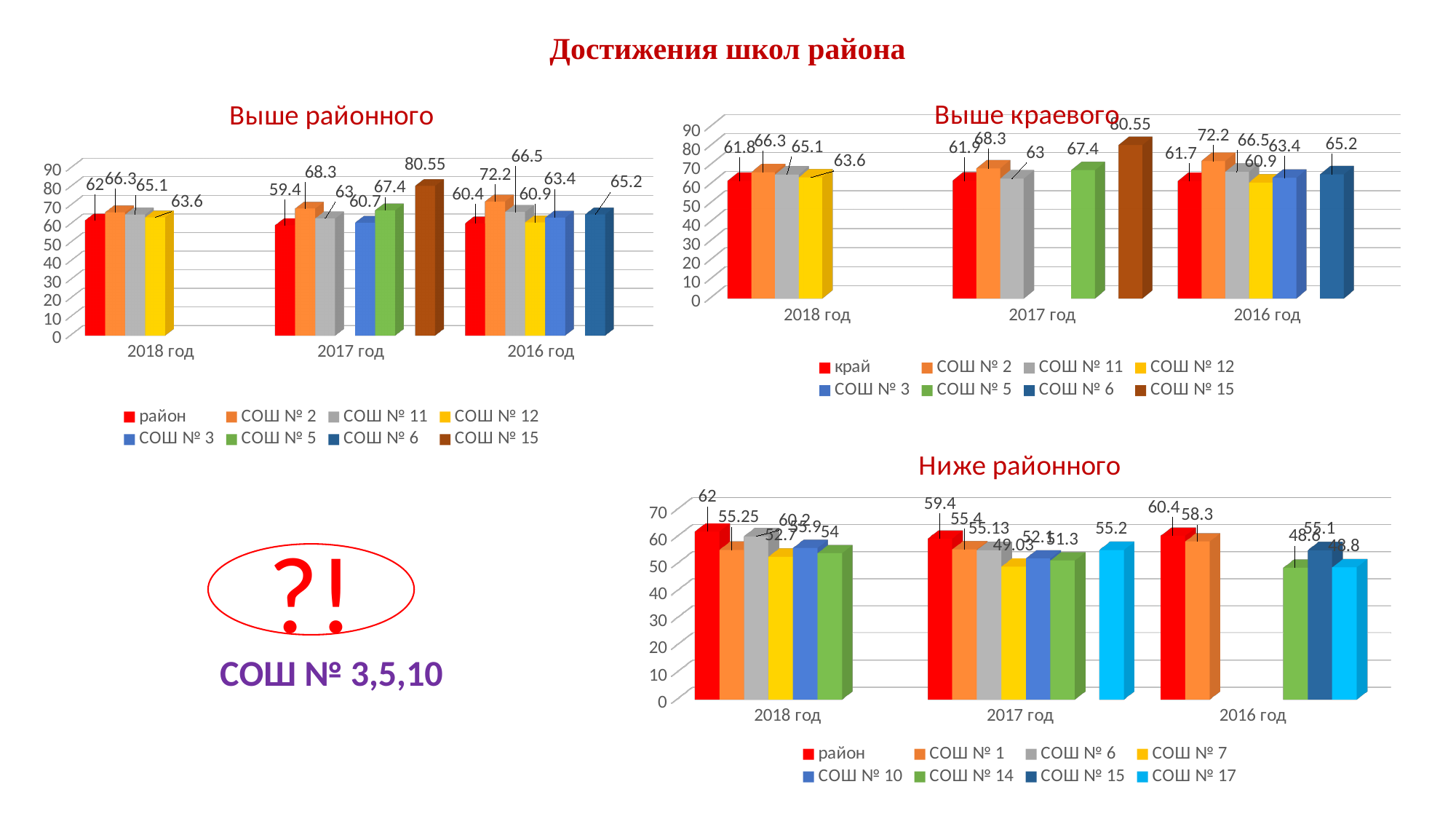

# Достижения школ района

[unsupported chart]

[unsupported chart]

[unsupported chart]

?!
СОШ № 3,5,10